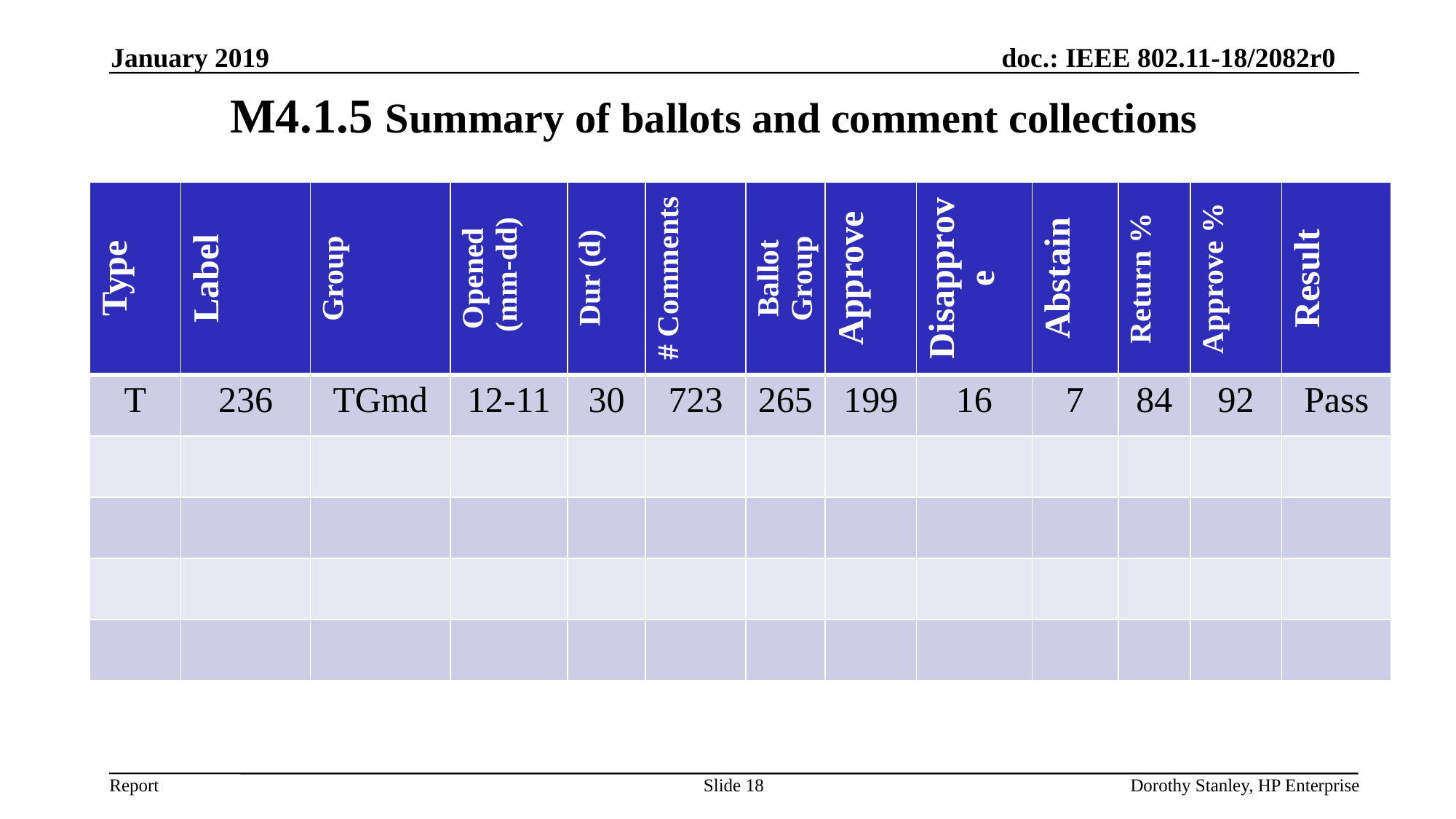

January 2019
# M4.1.5 Summary of ballots and comment collections
| Type | Label | Group | Opened (mm-dd) | Dur (d) | # Comments | Ballot Group | Approve | Disapprove | Abstain | Return % | Approve % | Result |
| --- | --- | --- | --- | --- | --- | --- | --- | --- | --- | --- | --- | --- |
| T | 236 | TGmd | 12-11 | 30 | 723 | 265 | 199 | 16 | 7 | 84 | 92 | Pass |
|  |  |  |  |  |  |  |  |  |  |  |  |  |
|  |  |  |  |  |  |  |  |  |  |  |  |  |
|  |  |  |  |  |  |  |  |  |  |  |  |  |
|  |  |  |  |  |  |  |  |  |  |  |  |  |
Slide 18
Dorothy Stanley, HP Enterprise